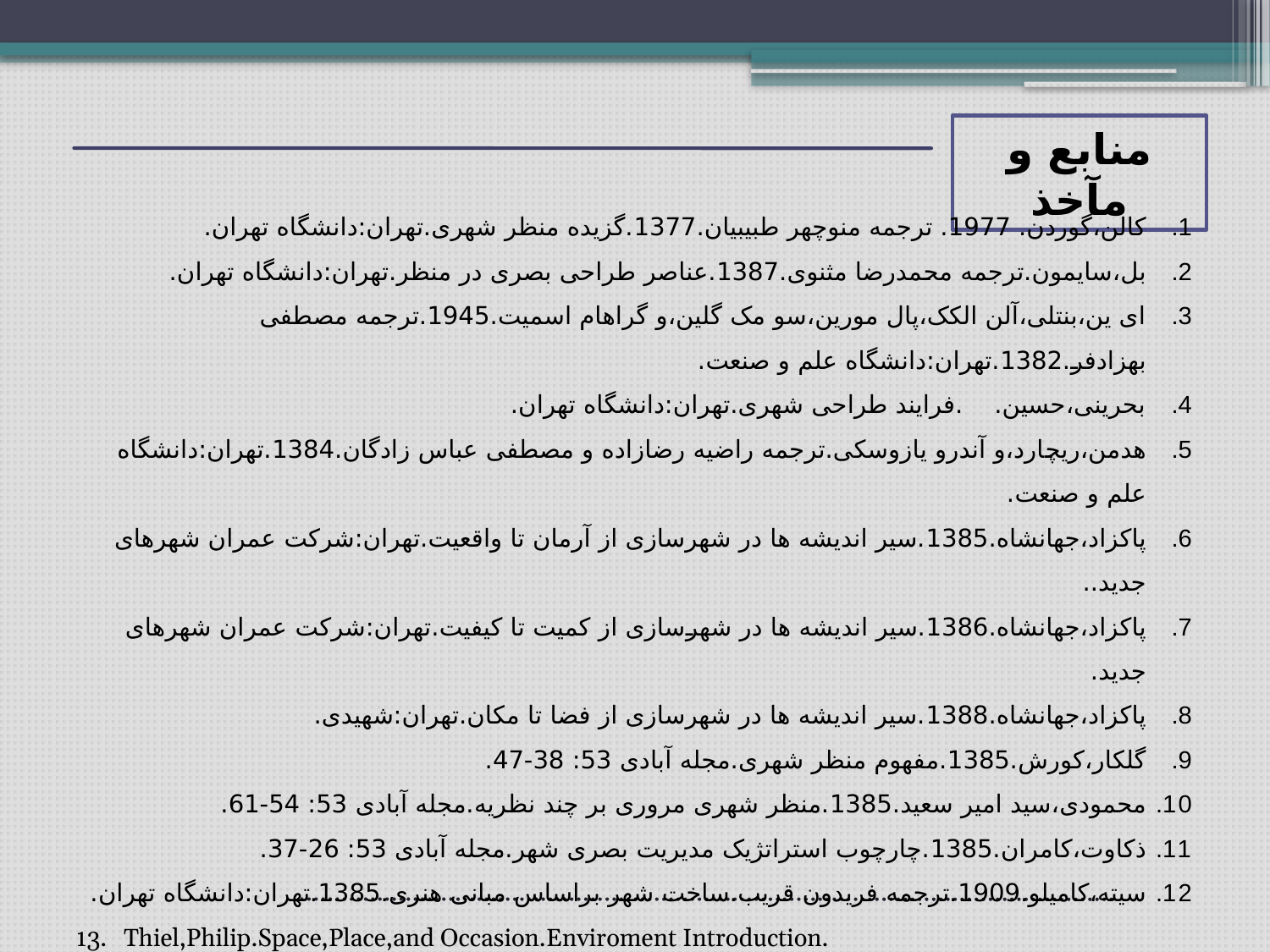

منابع و مآخذ
کالن،گوردن. 1977. ترجمه منوچهر طبیبیان.1377.گزیده منظر شهری.تهران:دانشگاه تهران.
بل،سایمون.ترجمه محمدرضا مثنوی.1387.عناصر طراحی بصری در منظر.تهران:دانشگاه تهران.
ای ین،بنتلی،آلن الکک،پال مورین،سو مک گلین،و گراهام اسمیت.1945.ترجمه مصطفی بهزادفر.1382.تهران:دانشگاه علم و صنعت.
بحرینی،حسین.    .فرایند طراحی شهری.تهران:دانشگاه تهران.
هدمن،ریچارد،و آندرو یازوسکی.ترجمه راضیه رضازاده و مصطفی عباس زادگان.1384.تهران:دانشگاه علم و صنعت.
پاکزاد،جهانشاه.1385.سیر اندیشه ها در شهرسازی از آرمان تا واقعیت.تهران:شرکت عمران شهرهای جدید..
پاکزاد،جهانشاه.1386.سیر اندیشه ها در شهرسازی از کمیت تا کیفیت.تهران:شرکت عمران شهرهای جدید.
پاکزاد،جهانشاه.1388.سیر اندیشه ها در شهرسازی از فضا تا مکان.تهران:شهیدی.
گلکار،کورش.1385.مفهوم منظر شهری.مجله آبادی 53: 38-47.
محمودی،سید امیر سعید.1385.منظر شهری مروری بر چند نظریه.مجله آبادی 53: 54-61.
ذکاوت،کامران.1385.چارچوب استراتژیک مدیریت بصری شهر.مجله آبادی 53: 26-37.
سیته،کامیلو.1909.ترجمه فریدون قریب.ساخت شهر براساس مبانی هنری.1385.تهران:دانشگاه تهران.
Thiel,Philip.Space,Place,and Occasion.Enviroment Introduction.
 Thiel,Philip.people,path,and purposes:notation for participatory  envirotecture